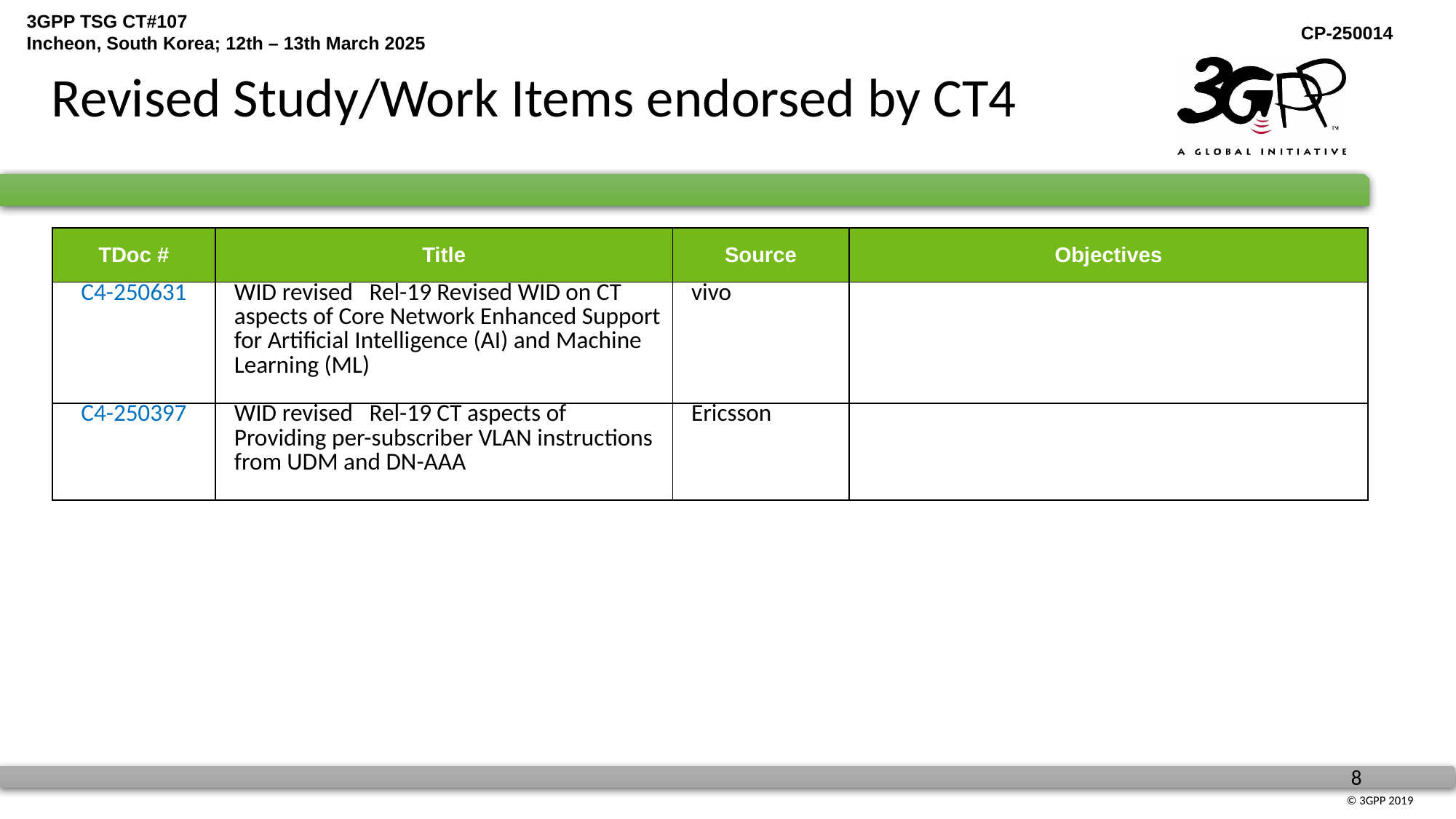

# Revised Study/Work Items endorsed by CT4
| TDoc # | Title | Source | Objectives |
| --- | --- | --- | --- |
| C4-250631 | WID revised Rel-19 Revised WID on CT aspects of Core Network Enhanced Support for Artificial Intelligence (AI) and Machine Learning (ML) | vivo |  |
| C4-250397 | WID revised Rel-19 CT aspects of Providing per-subscriber VLAN instructions from UDM and DN-AAA | Ericsson |  |